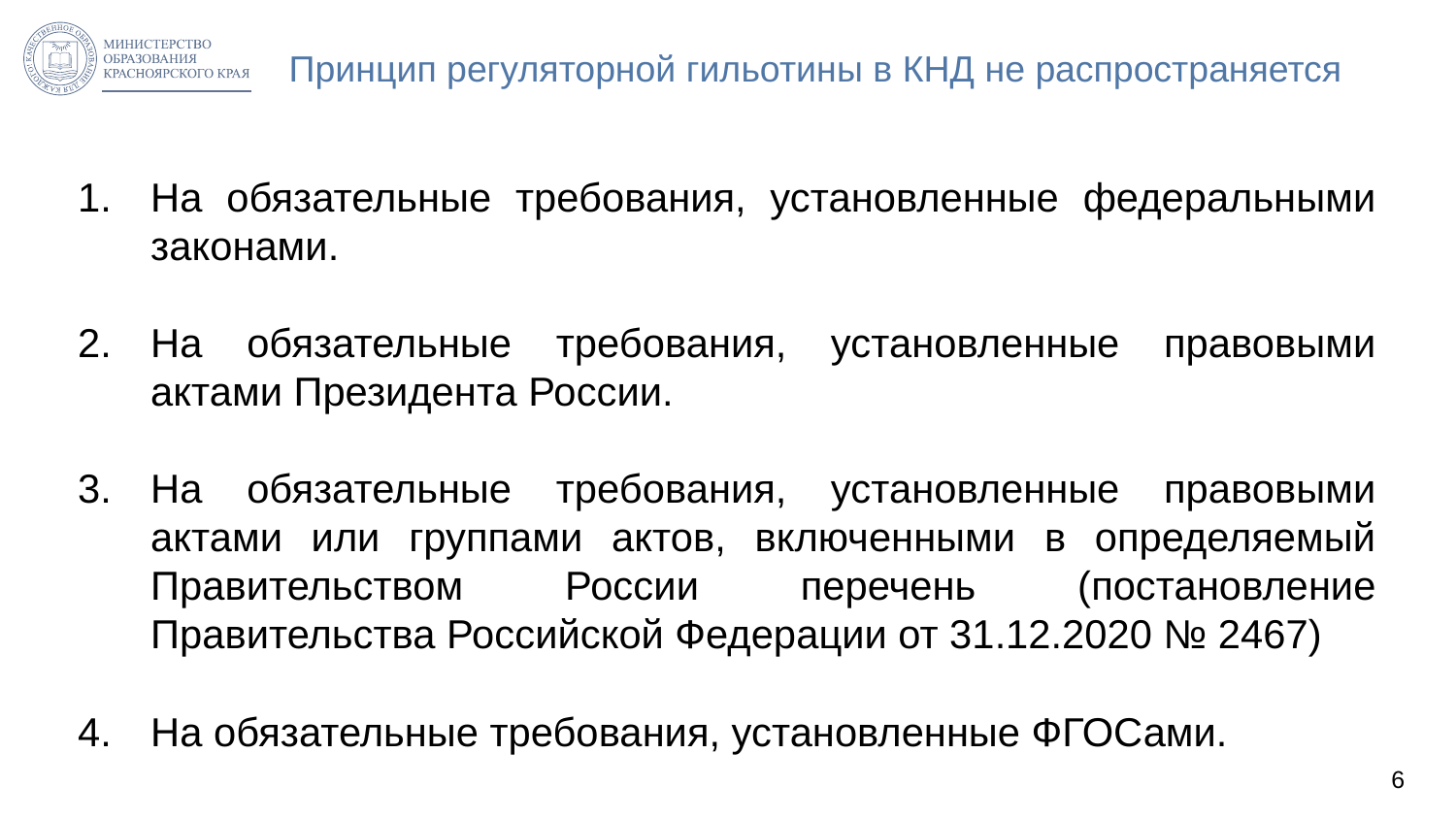

# Принцип регуляторной гильотины в КНД не распространяется

На обязательные требования, установленные федеральными законами.

На обязательные требования, установленные правовыми актами Президента России.

На обязательные требования, установленные правовыми актами или группами актов, включенными в определяемый Правительством России перечень (постановление Правительства Российской Федерации от 31.12.2020 № 2467)

На обязательные требования, установленные ФГОСами.
6